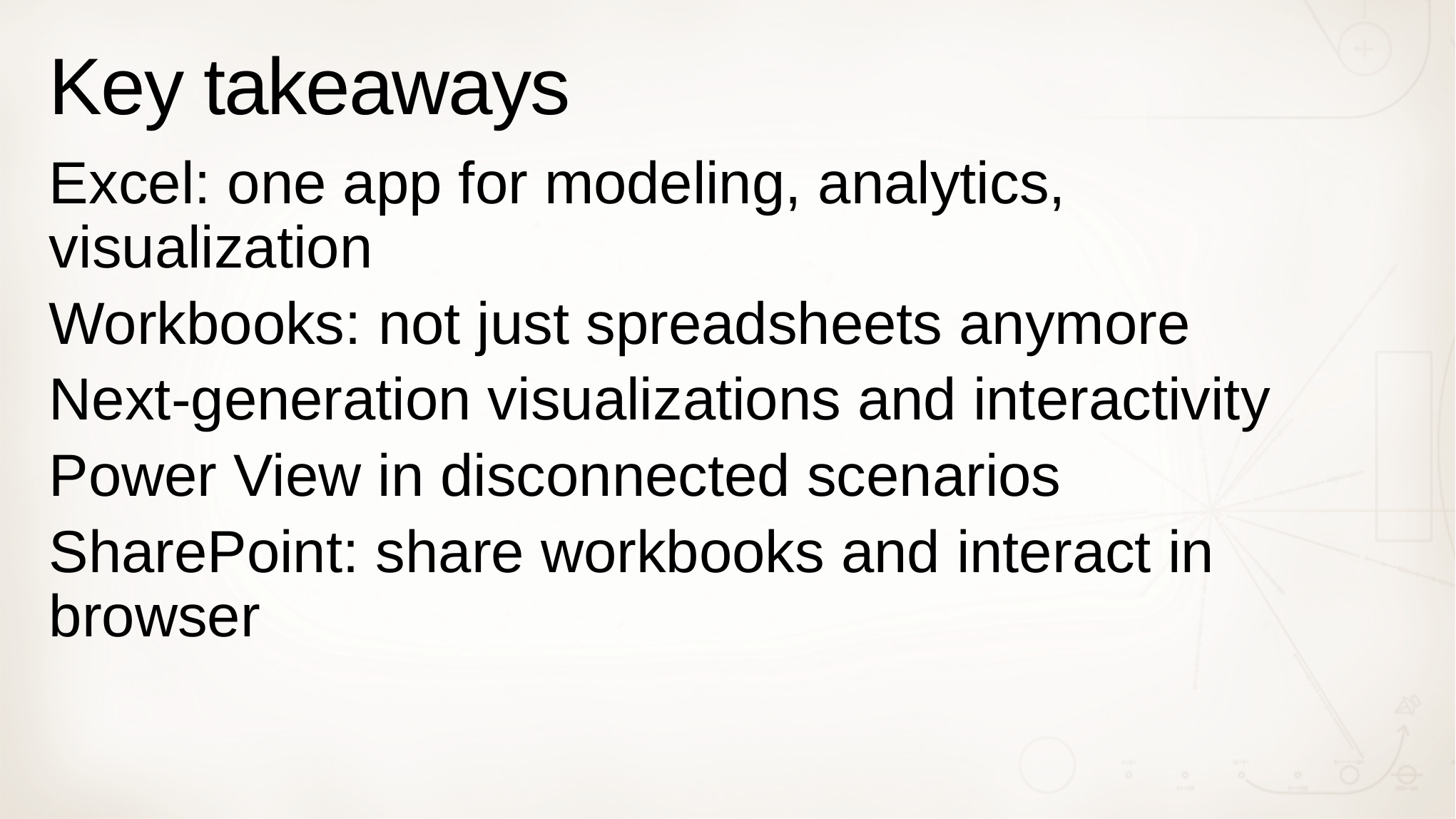

# Key takeaways
Excel: one app for modeling, analytics, visualization
Workbooks: not just spreadsheets anymore
Next-generation visualizations and interactivity
Power View in disconnected scenarios
SharePoint: share workbooks and interact in browser